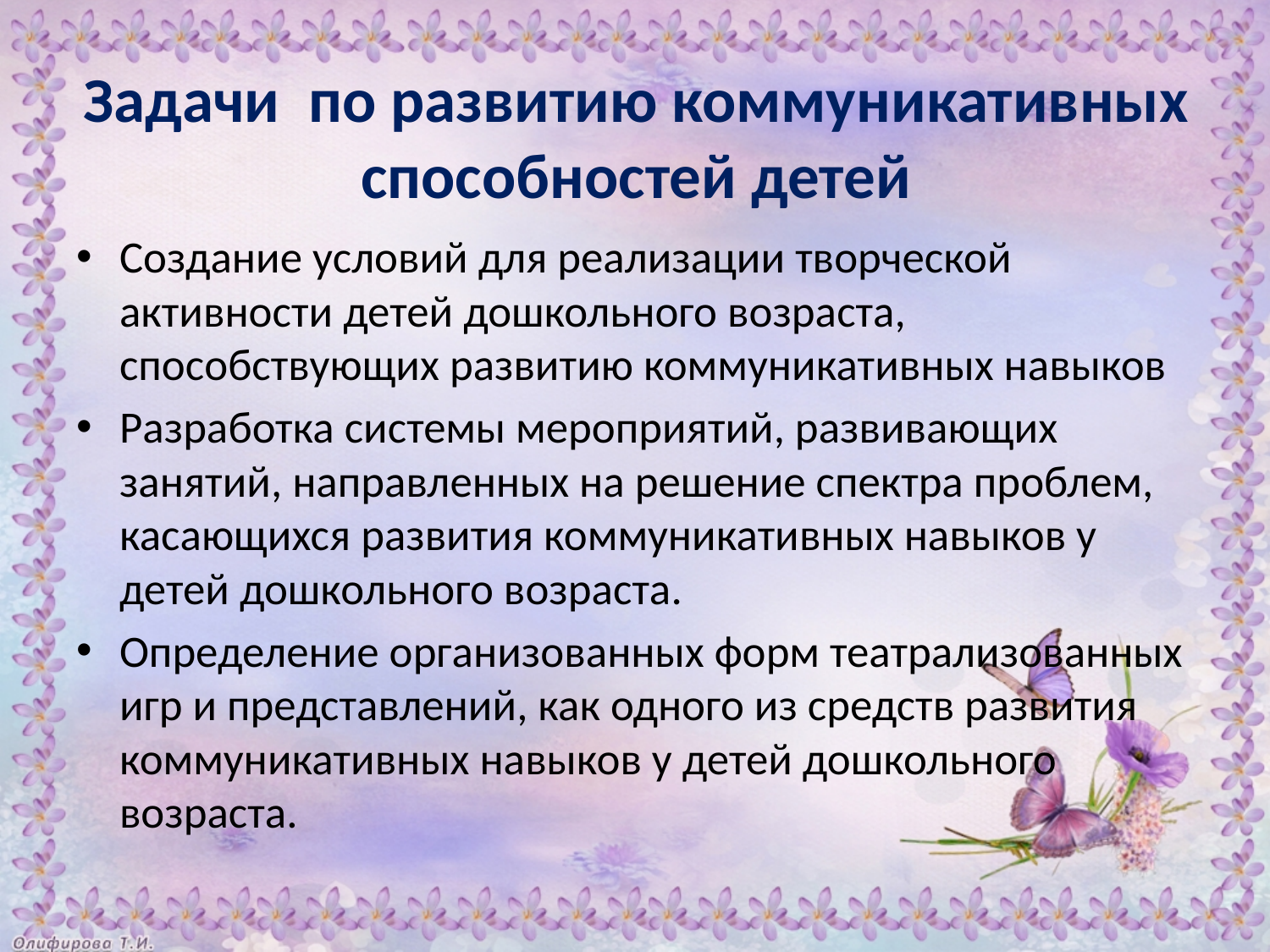

# Задачи  по развитию коммуникативных способностей детей
Создание условий для реализации творческой активности детей дошкольного возраста, способствующих развитию коммуникативных навыков
Разработка системы мероприятий, развивающих занятий, направленных на решение спектра проблем, касающихся развития коммуникативных навыков у детей дошкольного возраста.
Определение организованных форм театрализованных игр и представлений, как одного из средств развития коммуникативных навыков у детей дошкольного возраста.